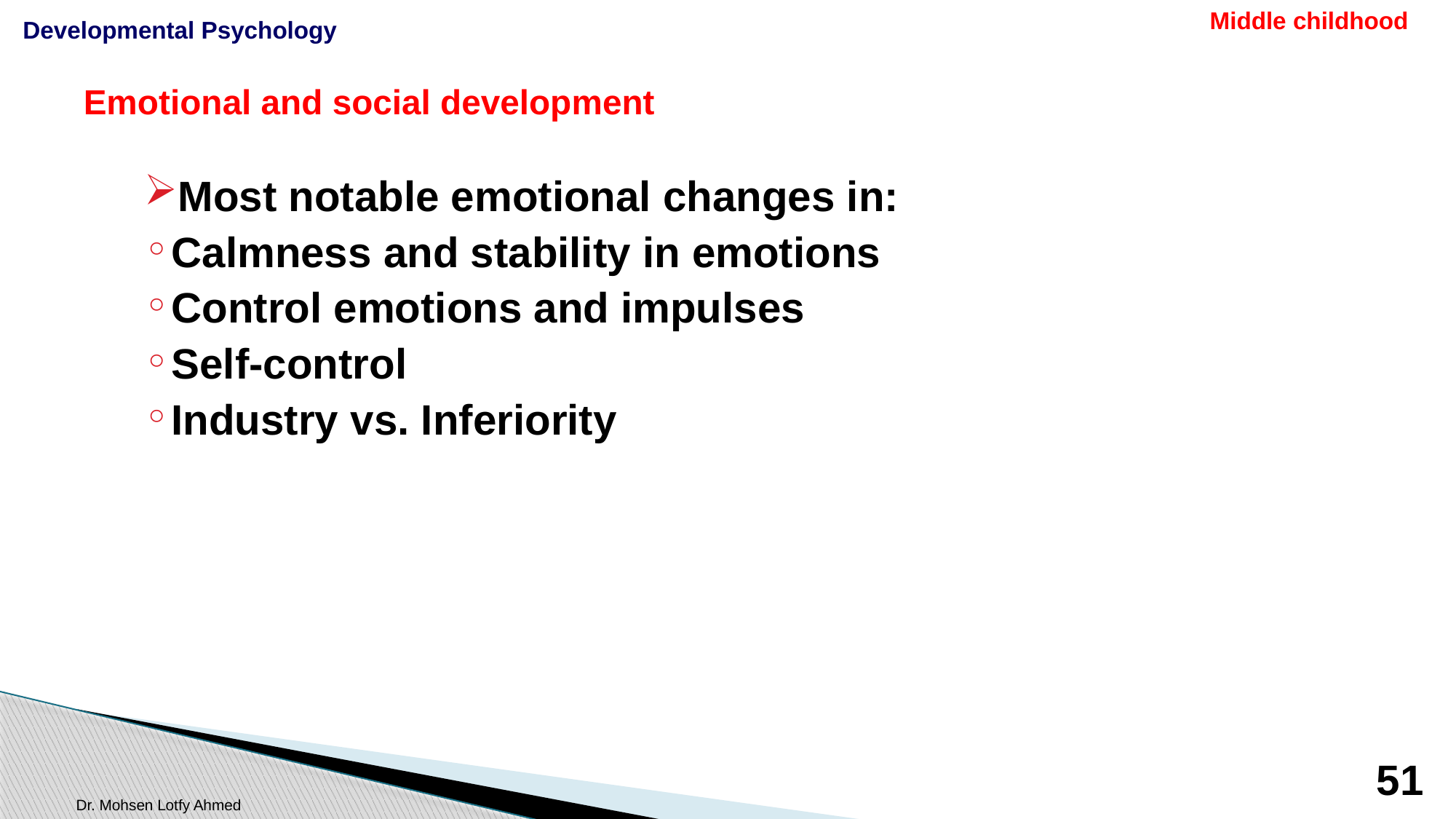

Middle childhood
Developmental Psychology
# Emotional and social development
Most notable emotional changes in:
Calmness and stability in emotions
Control emotions and impulses
Self-control
Industry vs. Inferiority

51
Dr. Mohsen Lotfy Ahmed